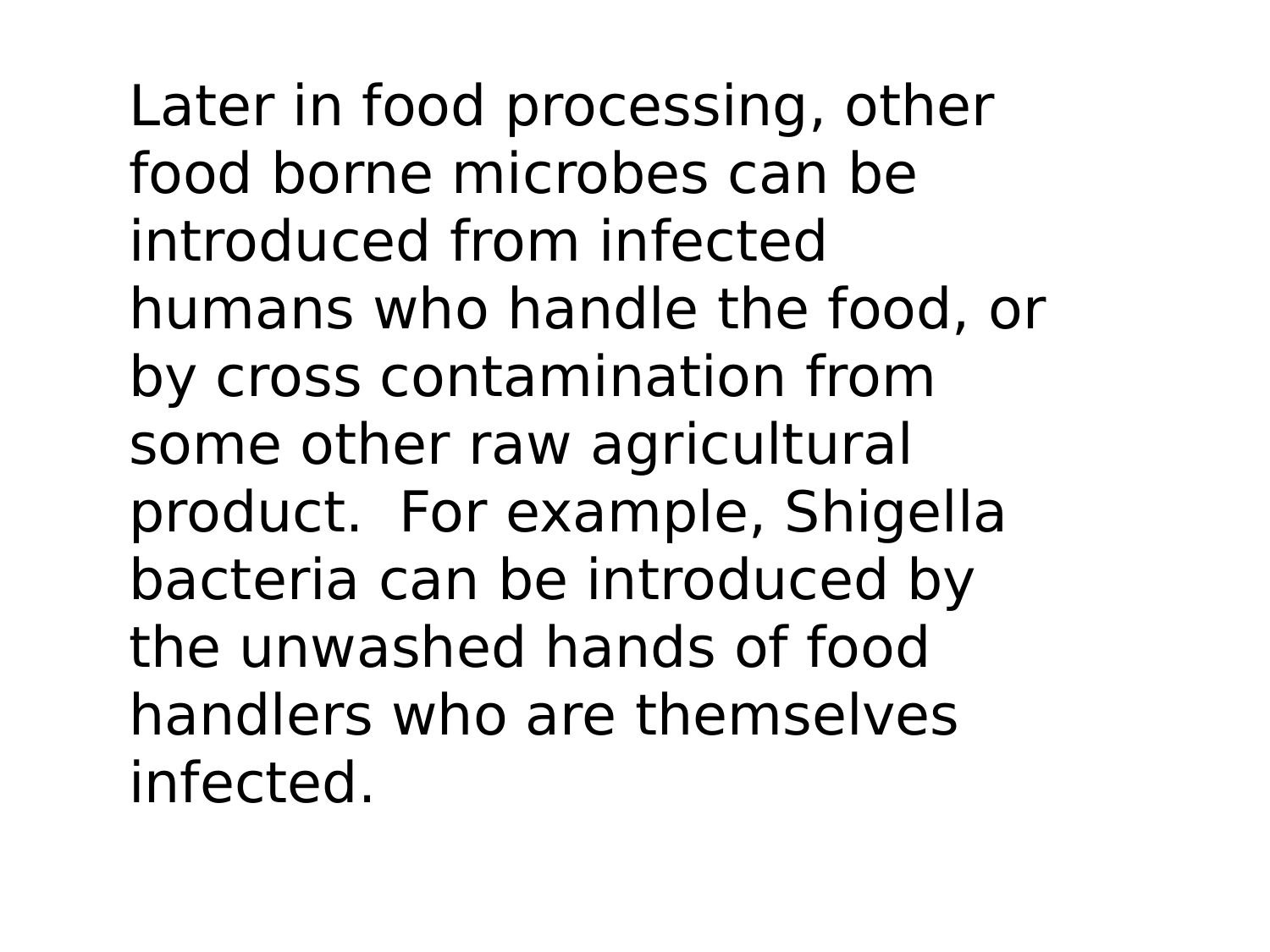

Later in food processing, other food borne microbes can be introduced from infected humans who handle the food, or by cross contamination from some other raw agricultural product.  For example, Shigella bacteria can be introduced by the unwashed hands of food handlers who are themselves infected.